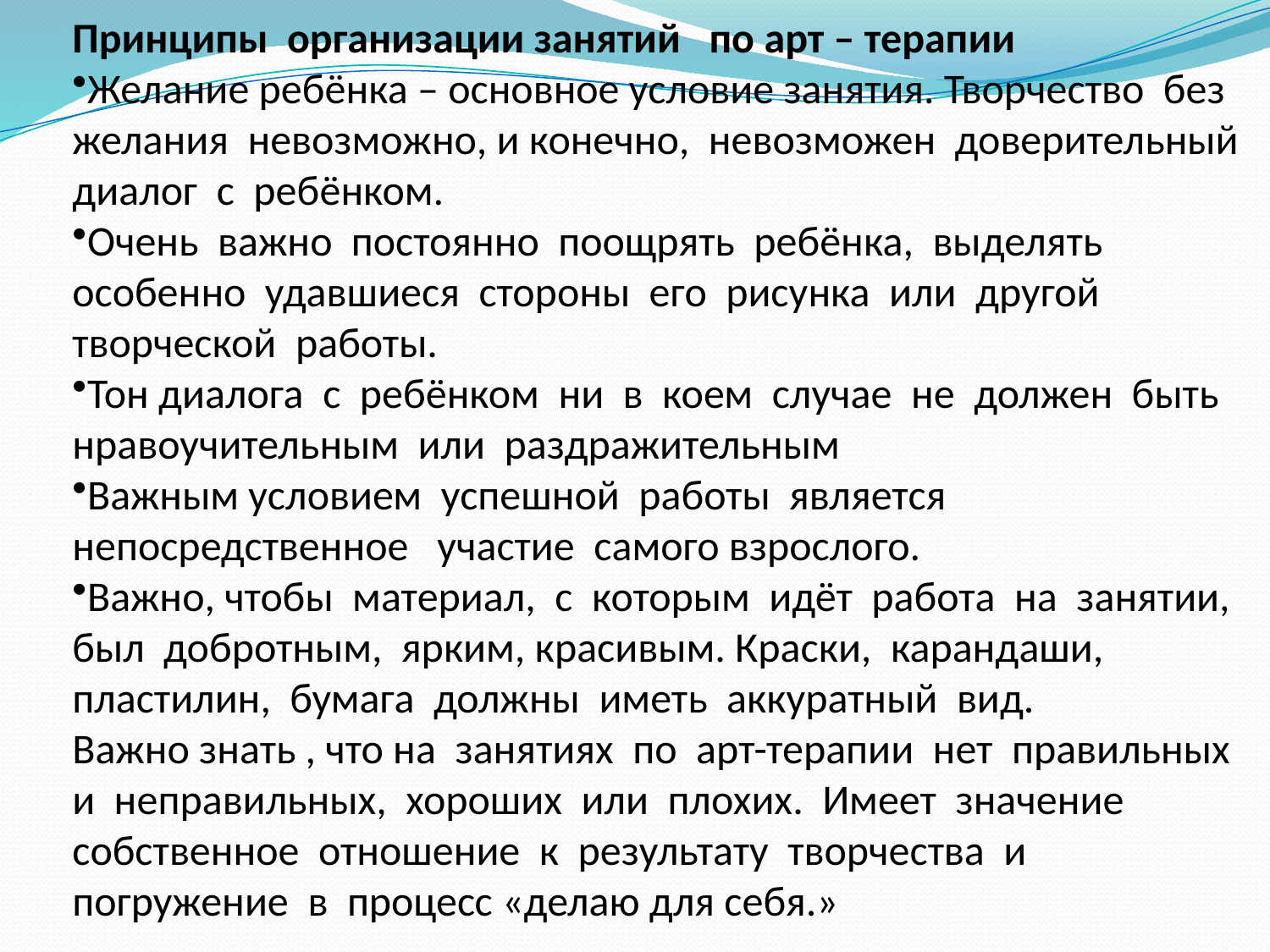

Принципы  организации занятий   по арт – терапии
Желание ребёнка – основное условие занятия. Творчество  без  желания  невозможно, и конечно,  невозможен  доверительный  диалог  с  ребёнком.
Очень  важно  постоянно  поощрять  ребёнка,  выделять  особенно  удавшиеся  стороны  его  рисунка  или  другой  творческой  работы.
Тон диалога  с  ребёнком  ни  в  коем  случае  не  должен  быть  нравоучительным  или  раздражительным
Важным условием  успешной  работы  является  непосредственное   участие  самого взрослого.
Важно, чтобы  материал,  с  которым  идёт  работа  на  занятии, был  добротным,  ярким, красивым. Краски,  карандаши,  пластилин,  бумага  должны  иметь  аккуратный  вид.
Важно знать , что на  занятиях  по  арт-терапии  нет  правильных  и  неправильных,  хороших  или  плохих.  Имеет  значение  собственное  отношение  к  результату  творчества  и  погружение  в  процесс «делаю для себя.»